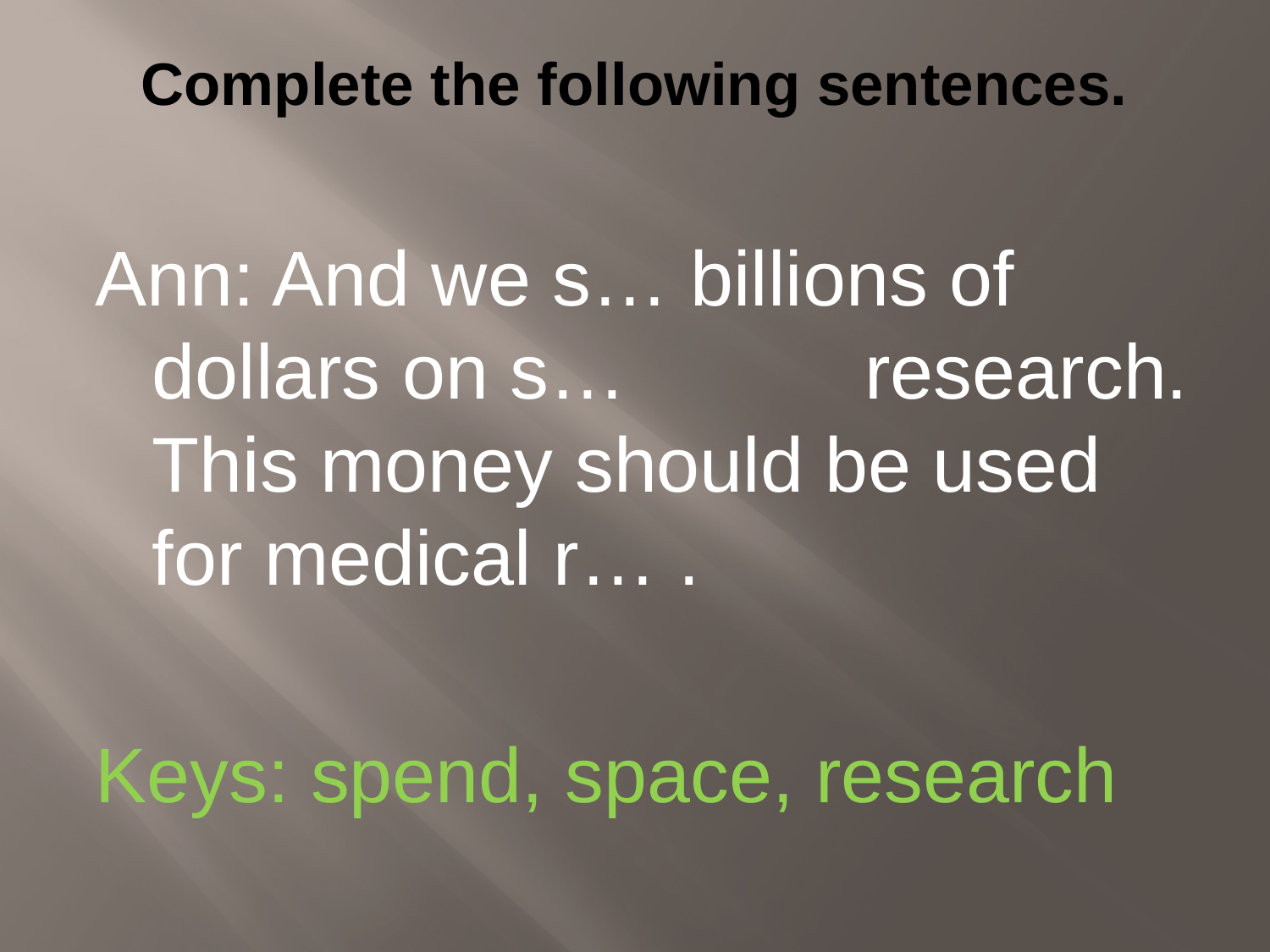

# Complete the following sentences.
Ann: And we s… billions of dollars on s…           research. This money should be used for medical r… .

Keys: spend, space, research